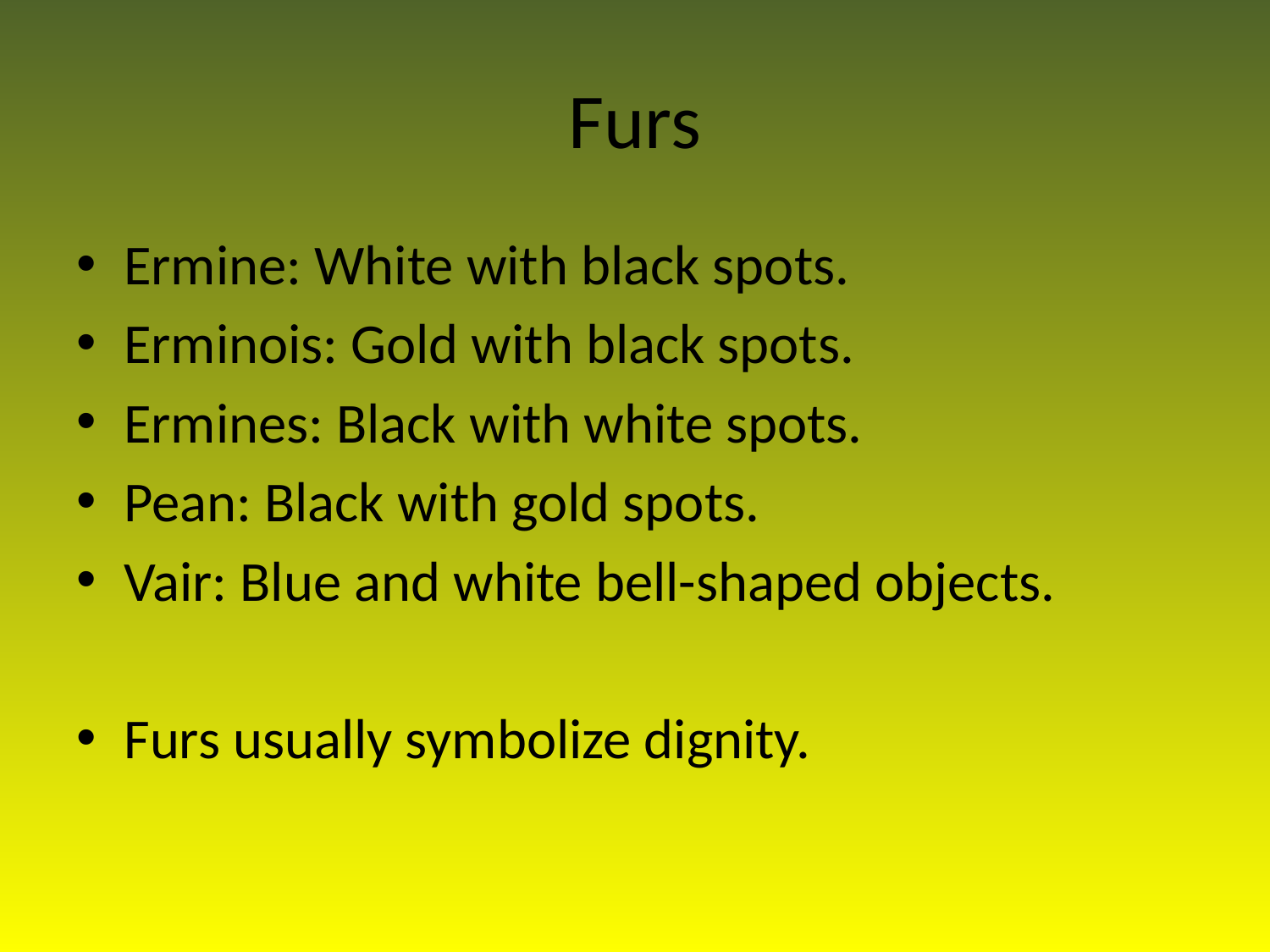

# Furs
Ermine: White with black spots.
Erminois: Gold with black spots.
Ermines: Black with white spots.
Pean: Black with gold spots.
Vair: Blue and white bell-shaped objects.

Furs usually symbolize dignity.